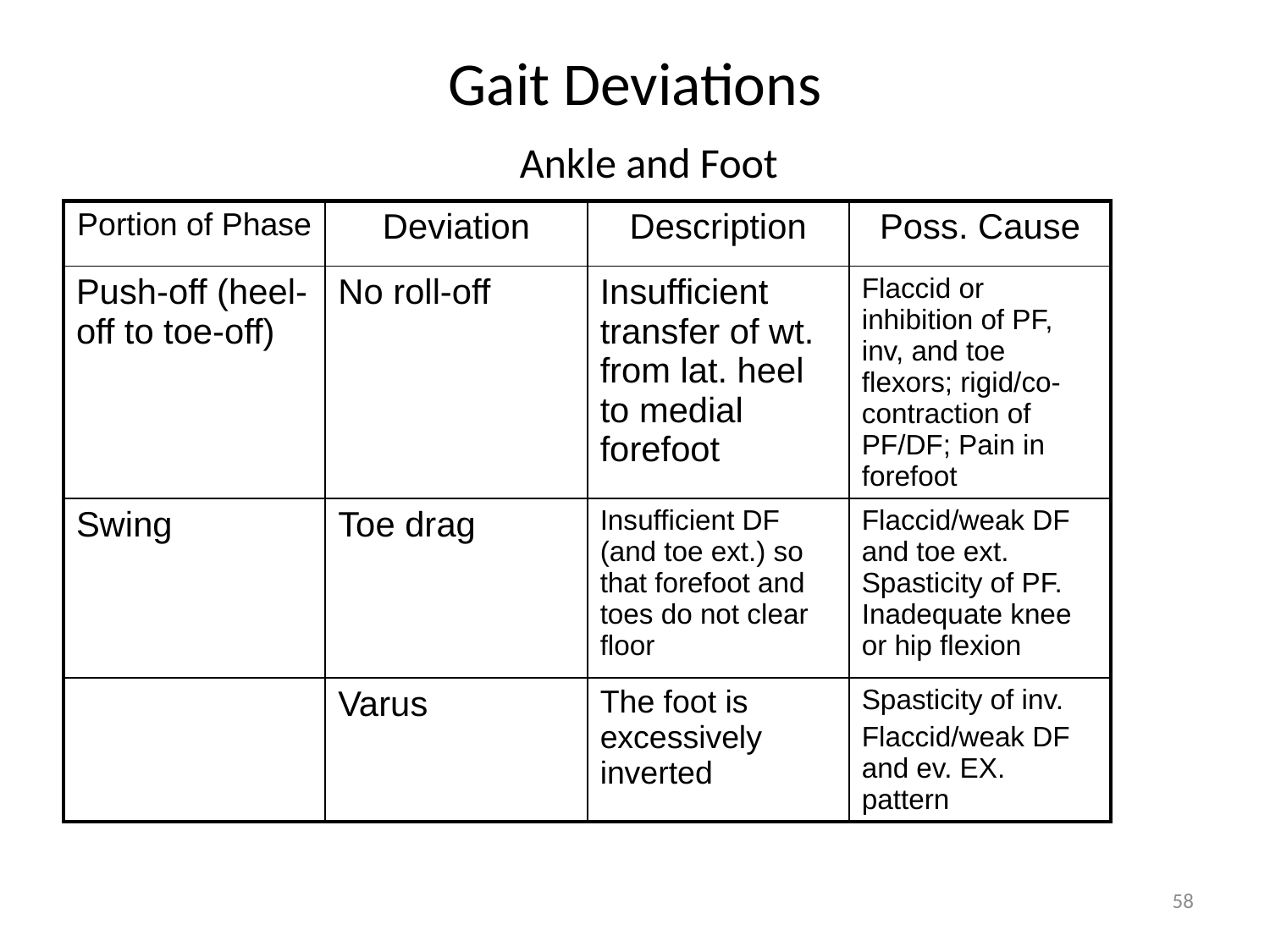

# Gait Deviations Ankle and Foot
| Portion of Phase | Deviation | Description | Poss. Cause |
| --- | --- | --- | --- |
| Push-off (heel-off to toe-off) | No roll-off | Insufficient transfer of wt. from lat. heel to medial forefoot | Flaccid or inhibition of PF, inv, and toe flexors; rigid/co- contraction of PF/DF; Pain in forefoot |
| Swing | Toe drag | Insufficient DF (and toe ext.) so that forefoot and toes do not clear floor | Flaccid/weak DF and toe ext. Spasticity of PF. Inadequate knee or hip flexion |
|  | Varus | The foot is excessively inverted | Spasticity of inv. Flaccid/weak DF and ev. EX. pattern |
58